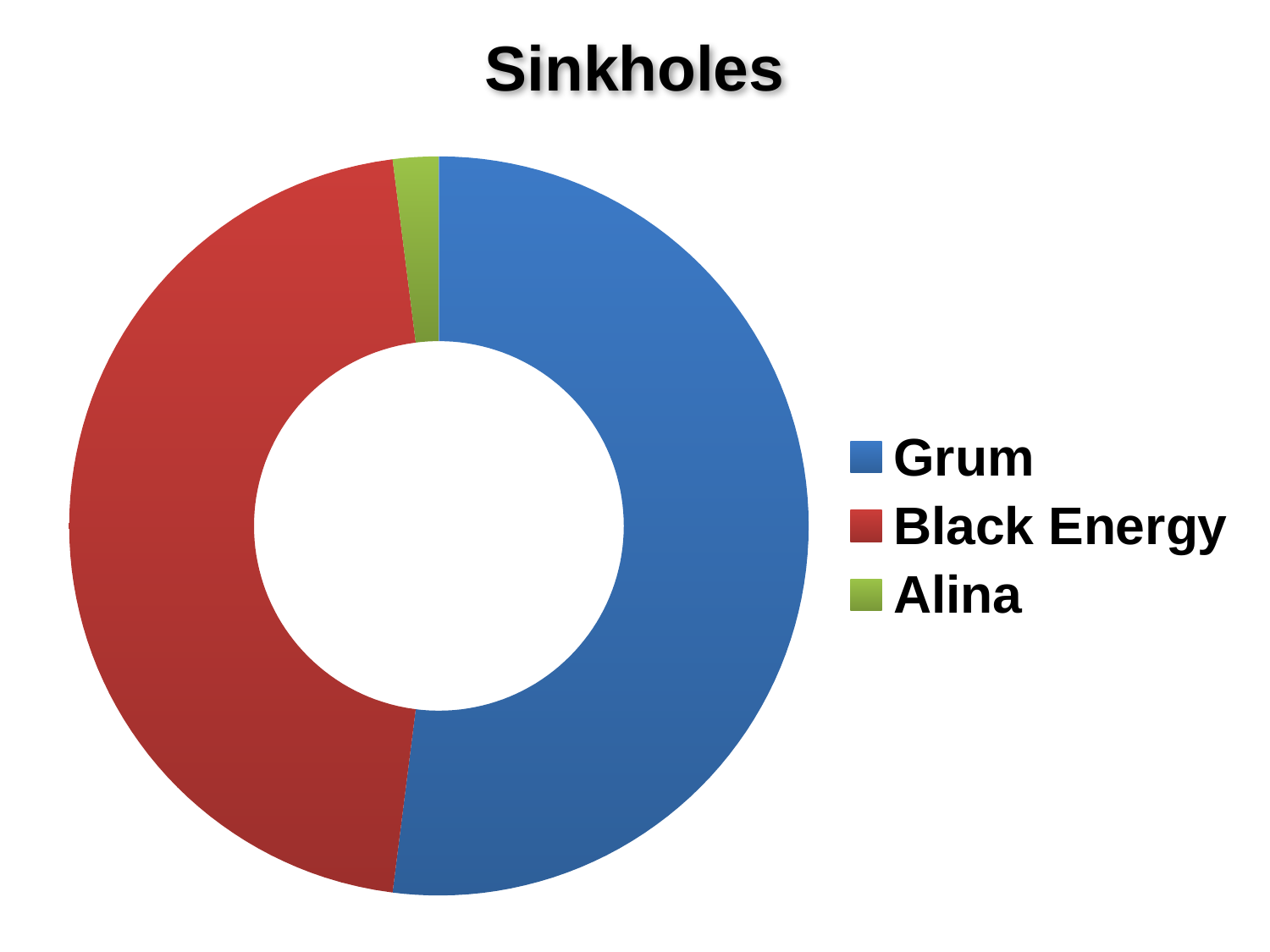

Sinkholes

### Chart

| Category | jjj |
|---|---|
| Grum | 52.0 |
| Black Energy | 46.0 |
| Alina | 2.0 |